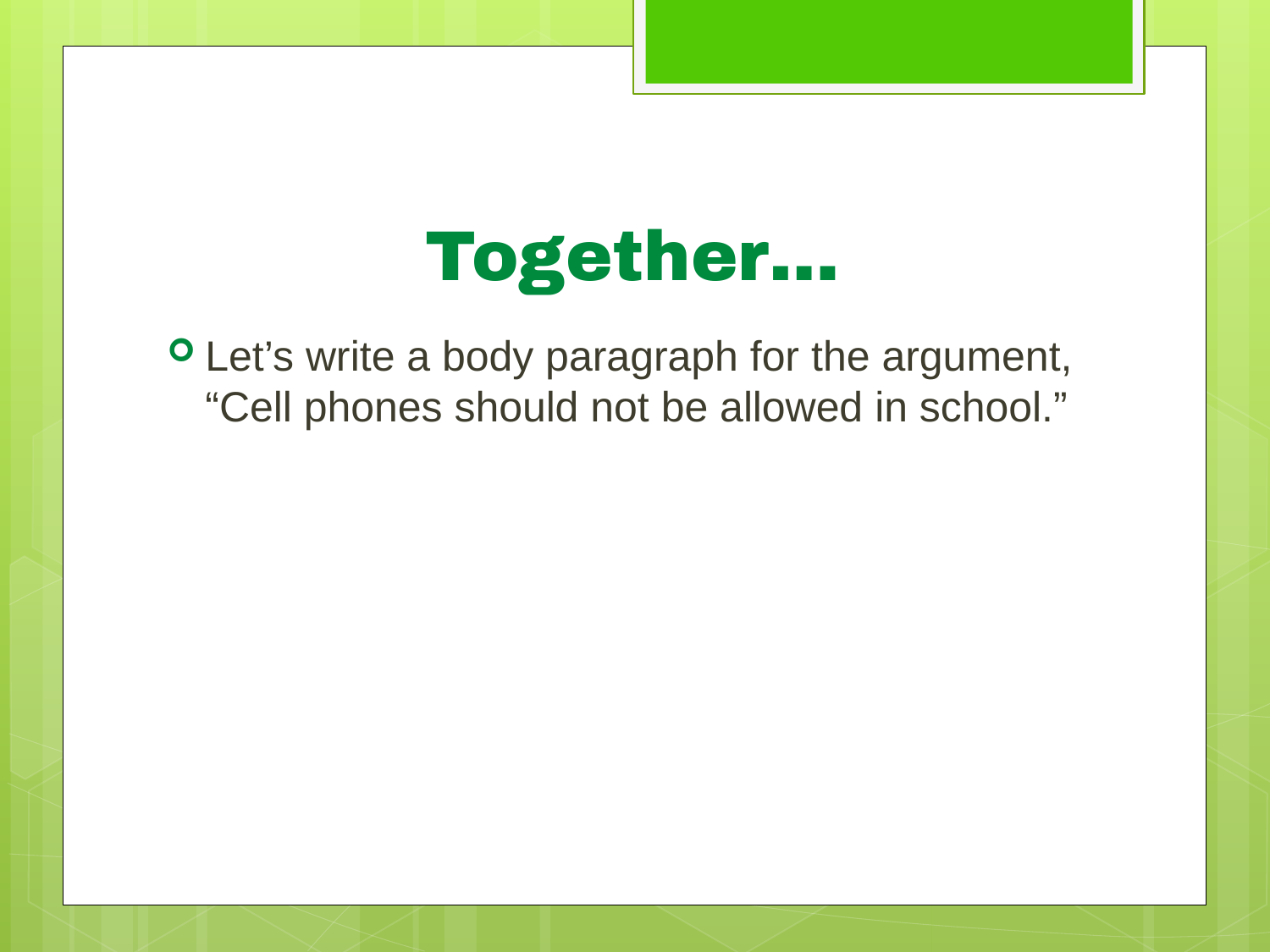

# Together…
Let’s write a body paragraph for the argument, “Cell phones should not be allowed in school.”